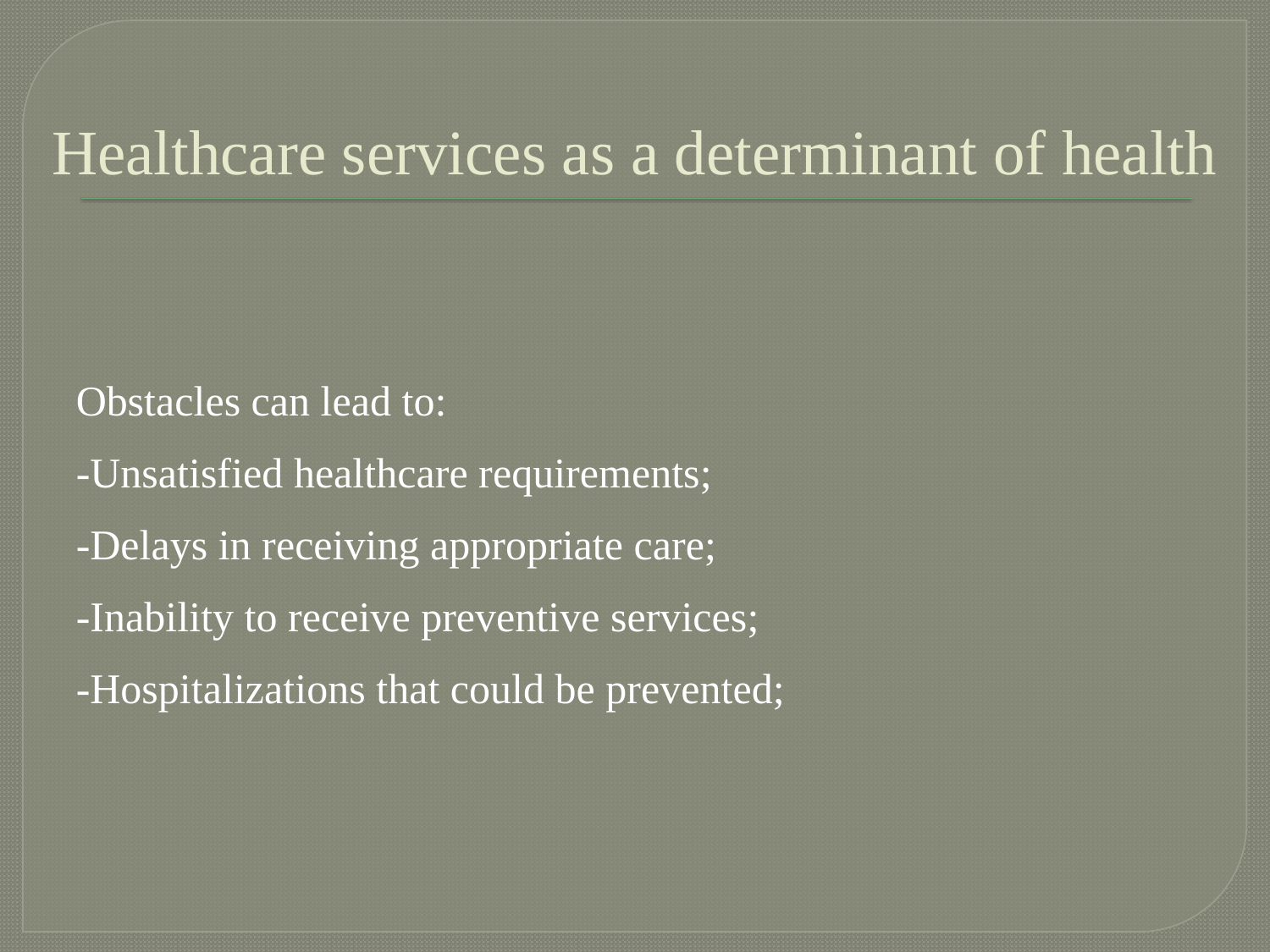

# Healthcare services as a determinant of health
Obstacles can lead to:
-Unsatisfied healthcare requirements;
-Delays in receiving appropriate care;
-Inability to receive preventive services;
-Hospitalizations that could be prevented;